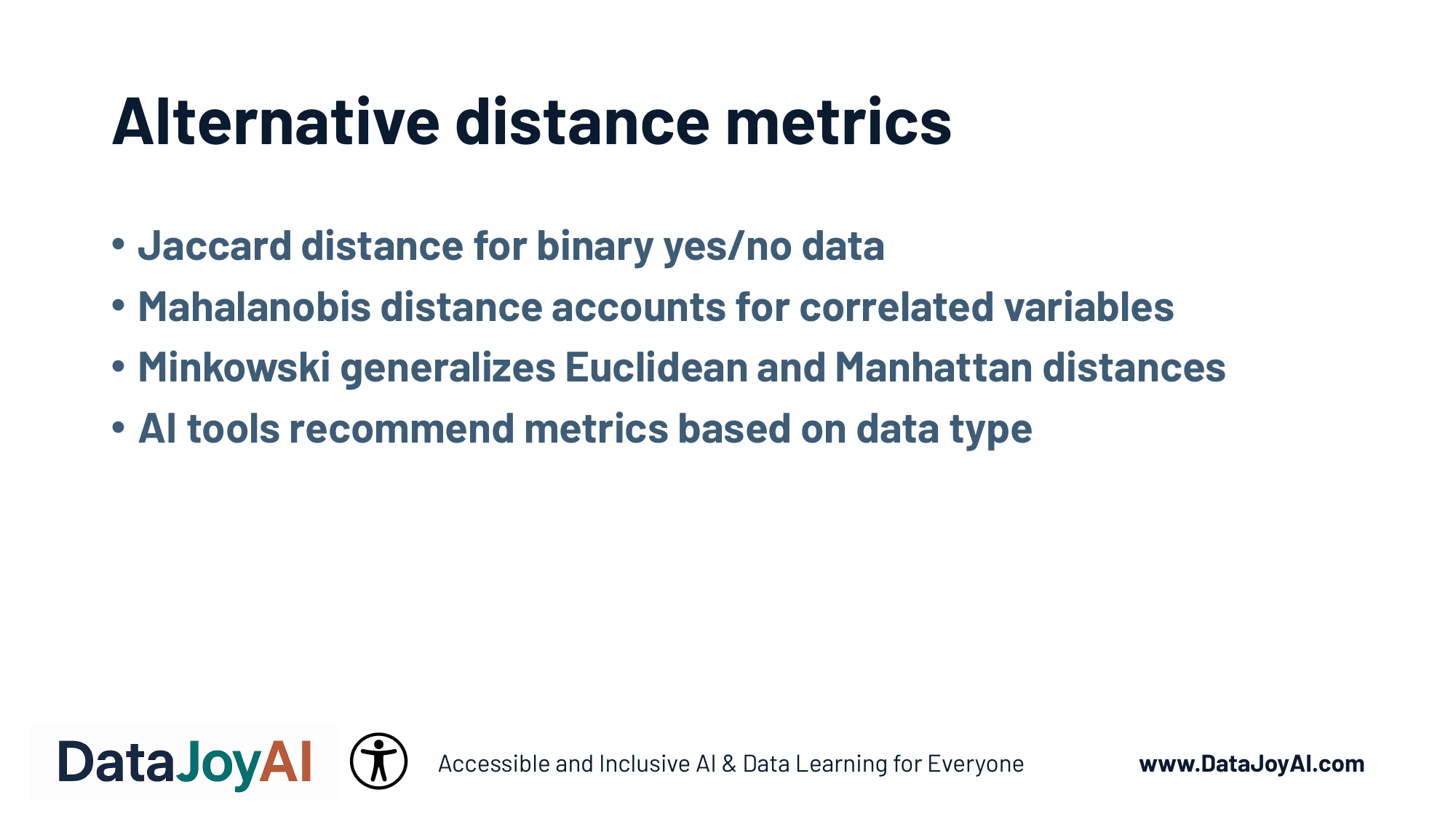

# Alternative distance metrics
Jaccard distance for binary yes/no data
Mahalanobis distance accounts for correlated variables
Minkowski generalizes Euclidean and Manhattan distances
AI tools recommend metrics based on data type